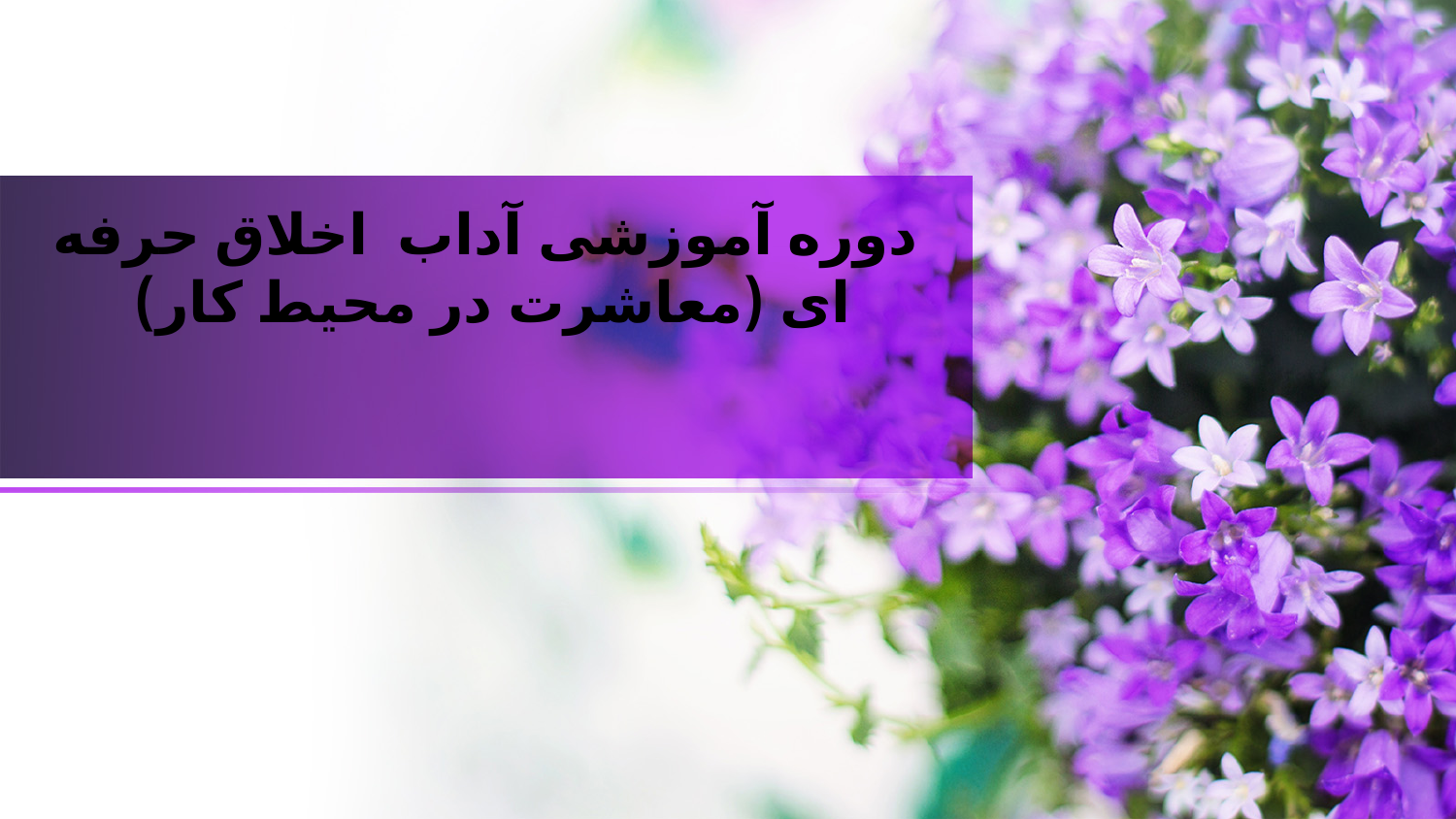

دوره آموزشی آداب  اخلاق حرفه ای (معاشرت در محیط کار)